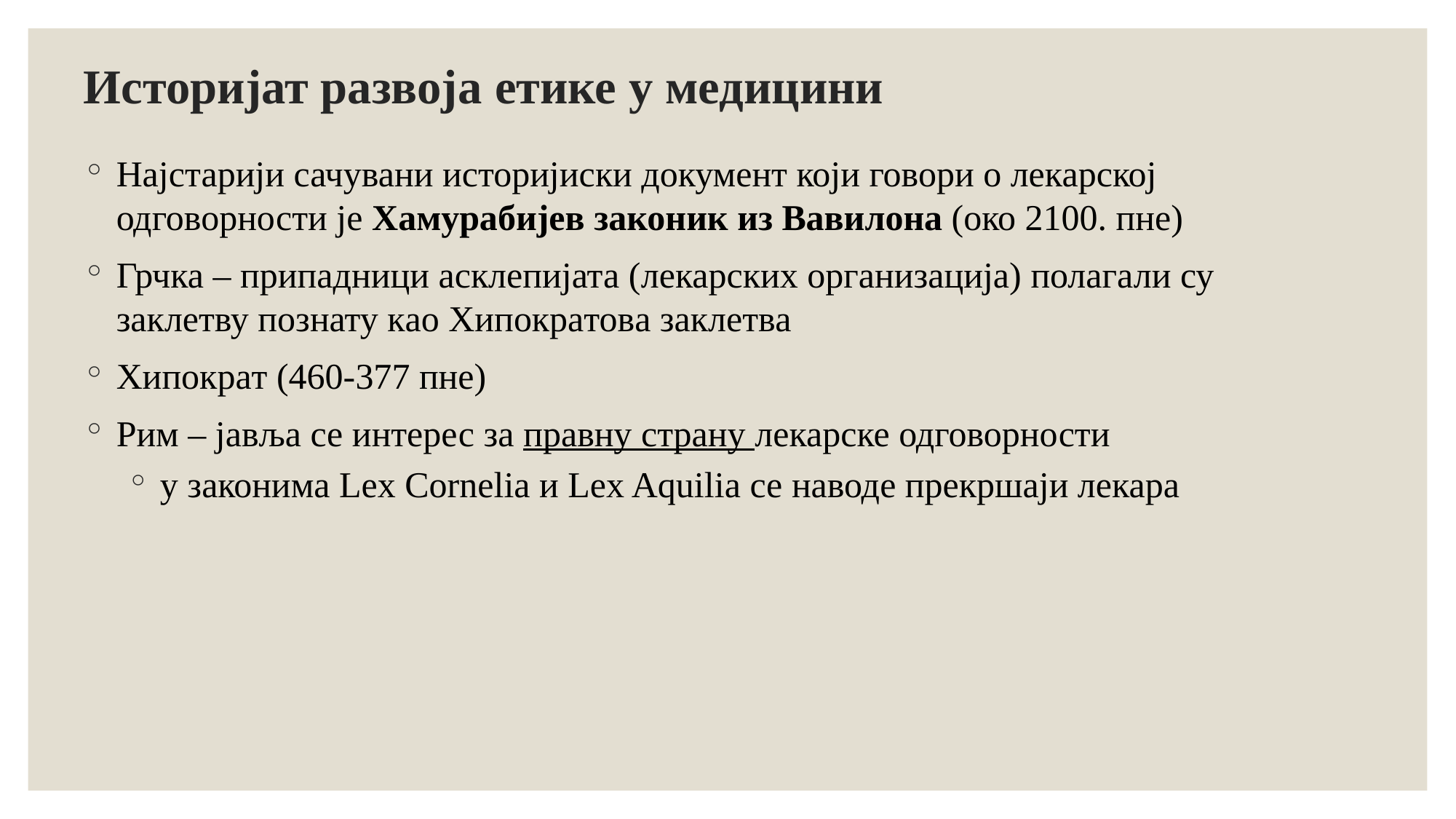

Историјат развоја етике у медицини
Најстарији сачувани историјиски документ који говори о лекарској одговорности је Хамурабијев законик из Вавилона (око 2100. пне)
Грчка – припадници асклепијата (лекарских организација) полагали су заклетву познату кaо Хипокрaтовa зaклетвa
Хипокрaт (460-377 пне)
Рим – јавља се интерес за правну страну лекарске одговорности
у законимa Lex Cornelia и Lex Aquilia се наводе прекршаји лекара